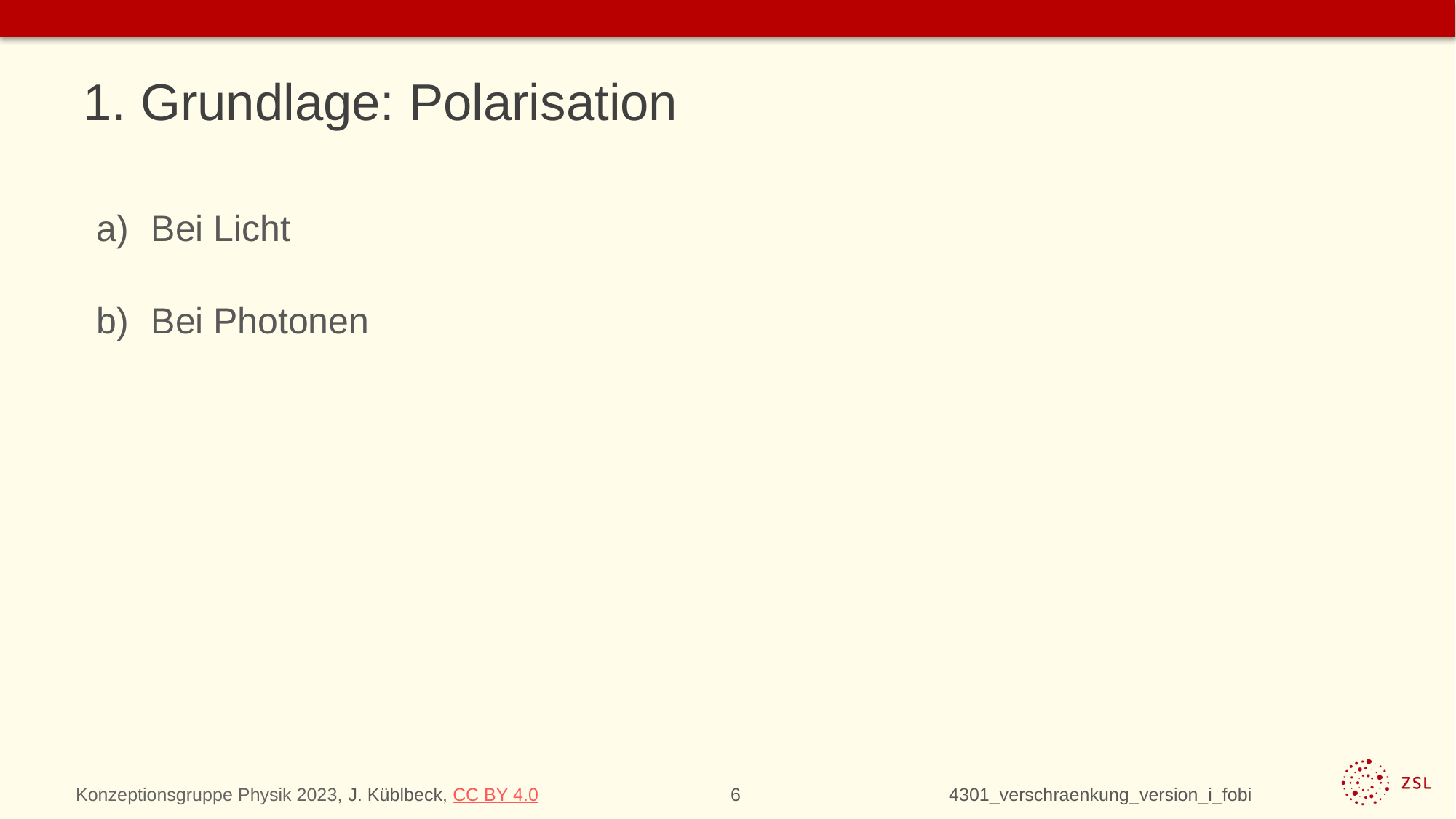

# 1. Grundlage: Polarisation

Bei Licht
Bei Photonen